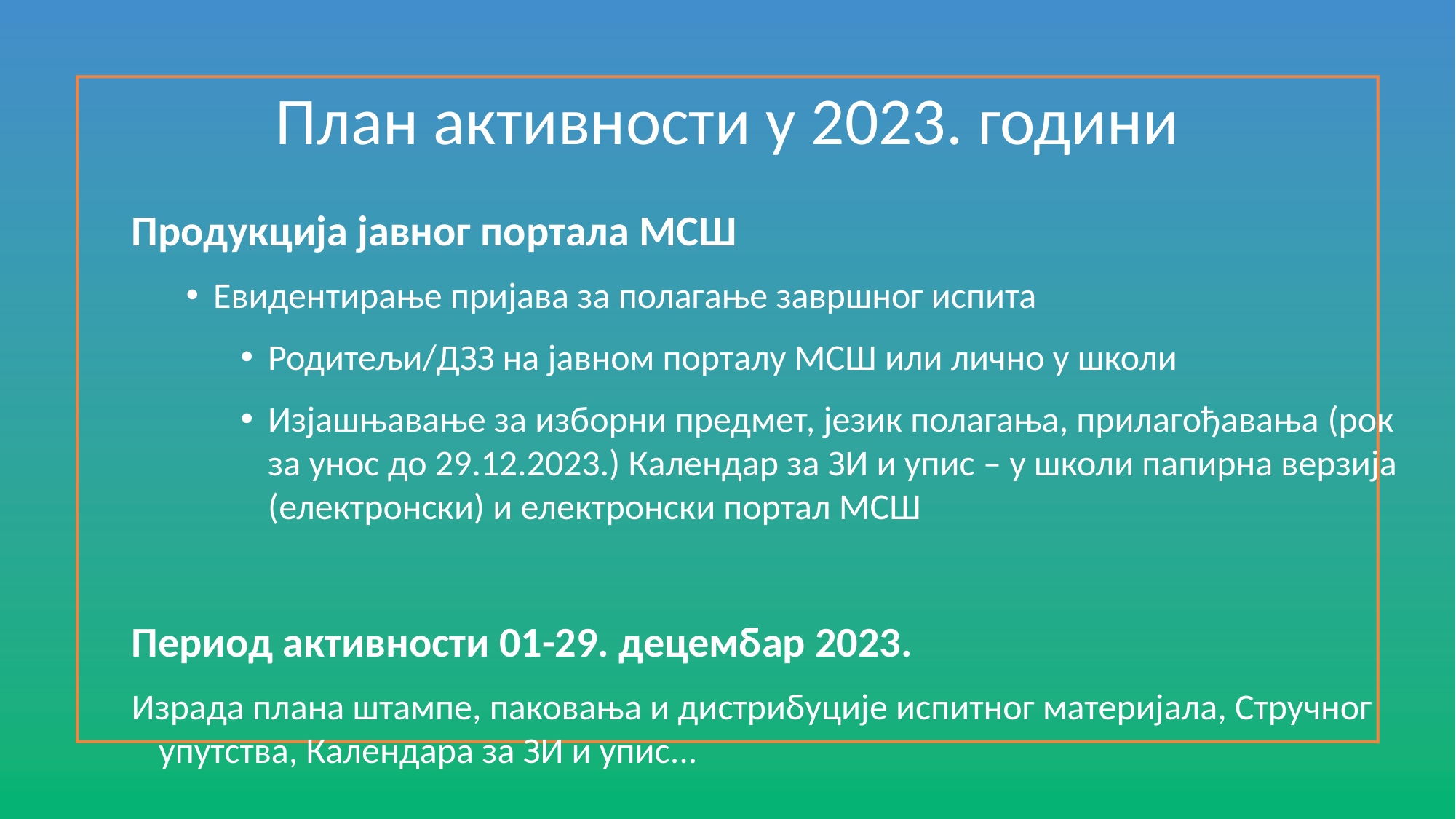

# План активности у 2023. години
Продукција јавног портала МСШ
Евидентирање пријава за полагање завршног испита
Родитељи/ДЗЗ на јавном порталу МСШ или лично у школи
Изјашњавање за изборни предмет, језик полагања, прилагођавања (рок за унос до 29.12.2023.) Календар за ЗИ и упис – у школи папирна верзија (електронски) и електронски портал МСШ

Период активности 01-29. децембар 2023.
Израда плана штампе, паковања и дистрибуције испитног материјала, Стручног упутства, Календара за ЗИ и упис...